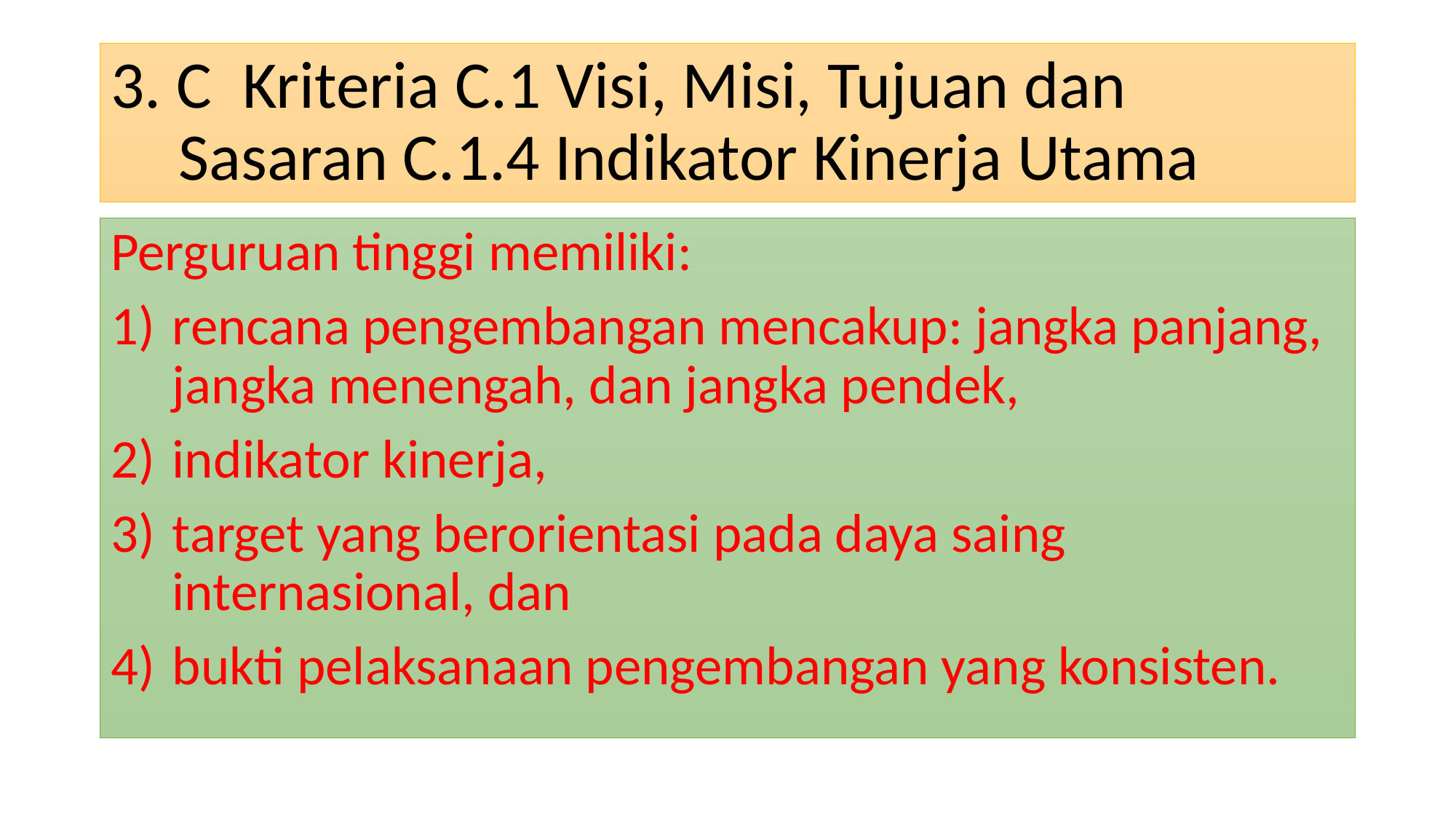

# 3. C  Kriteria C.1 Visi, Misi, Tujuan dan Sasaran C.1.4 Indikator Kinerja Utama
Perguruan tinggi memiliki:
rencana pengembangan mencakup: jangka panjang, jangka menengah, dan jangka pendek,
indikator kinerja,
target yang berorientasi pada daya saing internasional, dan
bukti pelaksanaan pengembangan yang konsisten.